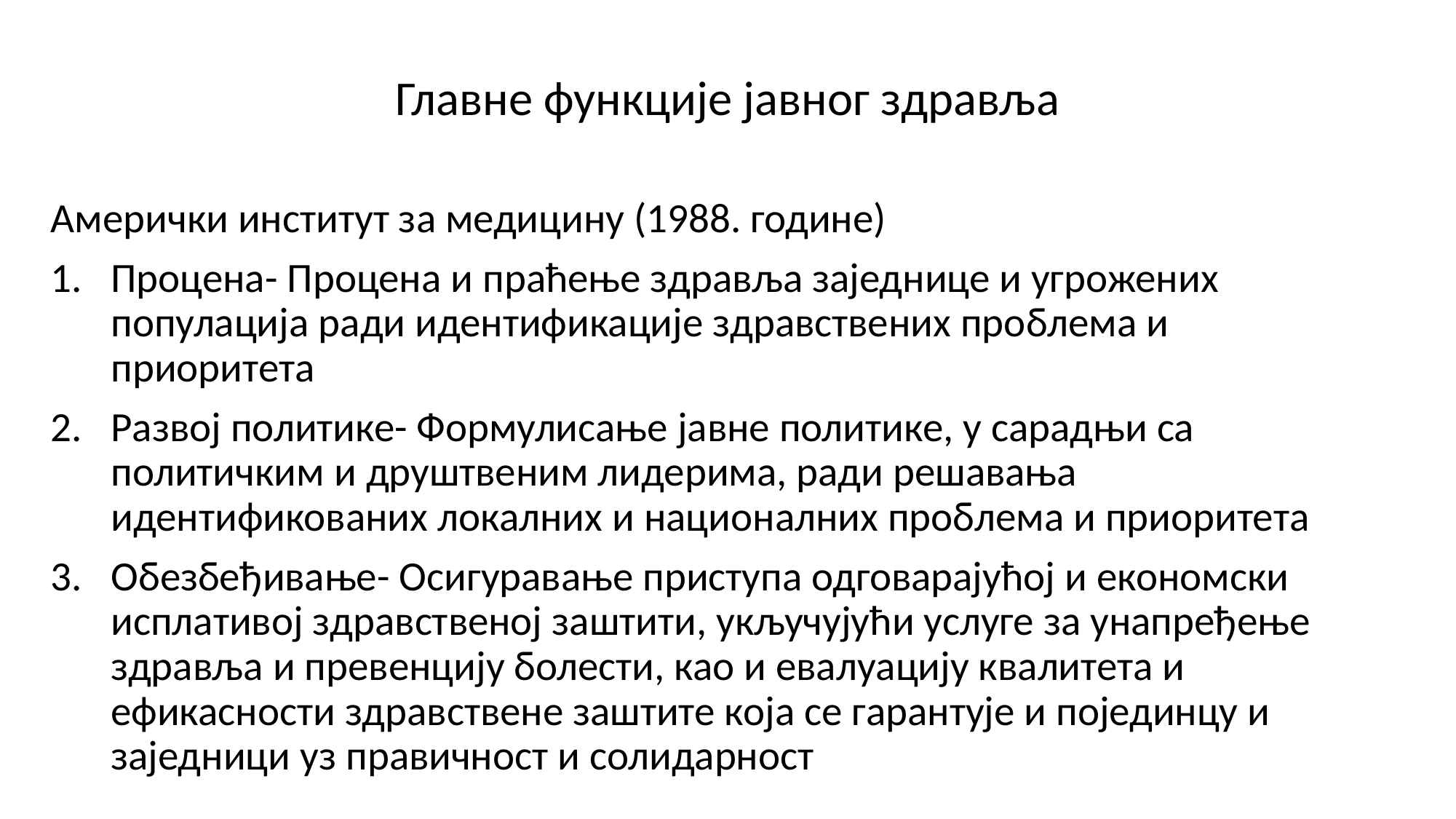

# Главне функције јавног здравља

Амерички институт за медицину (1988. године)
Процена- Процена и праћење здравља заједнице и угрожених популација ради идентификације здравствених проблема и приоритета
Развој политике- Формулисање јавне политике, у сарадњи са политичким и друштвеним лидерима, ради решавања идентификованих локалних и националних проблема и приоритета
Обезбеђивање- Осигуравање приступа одговарајућој и економски исплативој здравственој заштити, укључујући услуге за унапређење здравља и превенцију болести, као и евалуацију квалитета и ефикасности здравствене заштите која се гарантује и појединцу и заједници уз правичност и солидарност